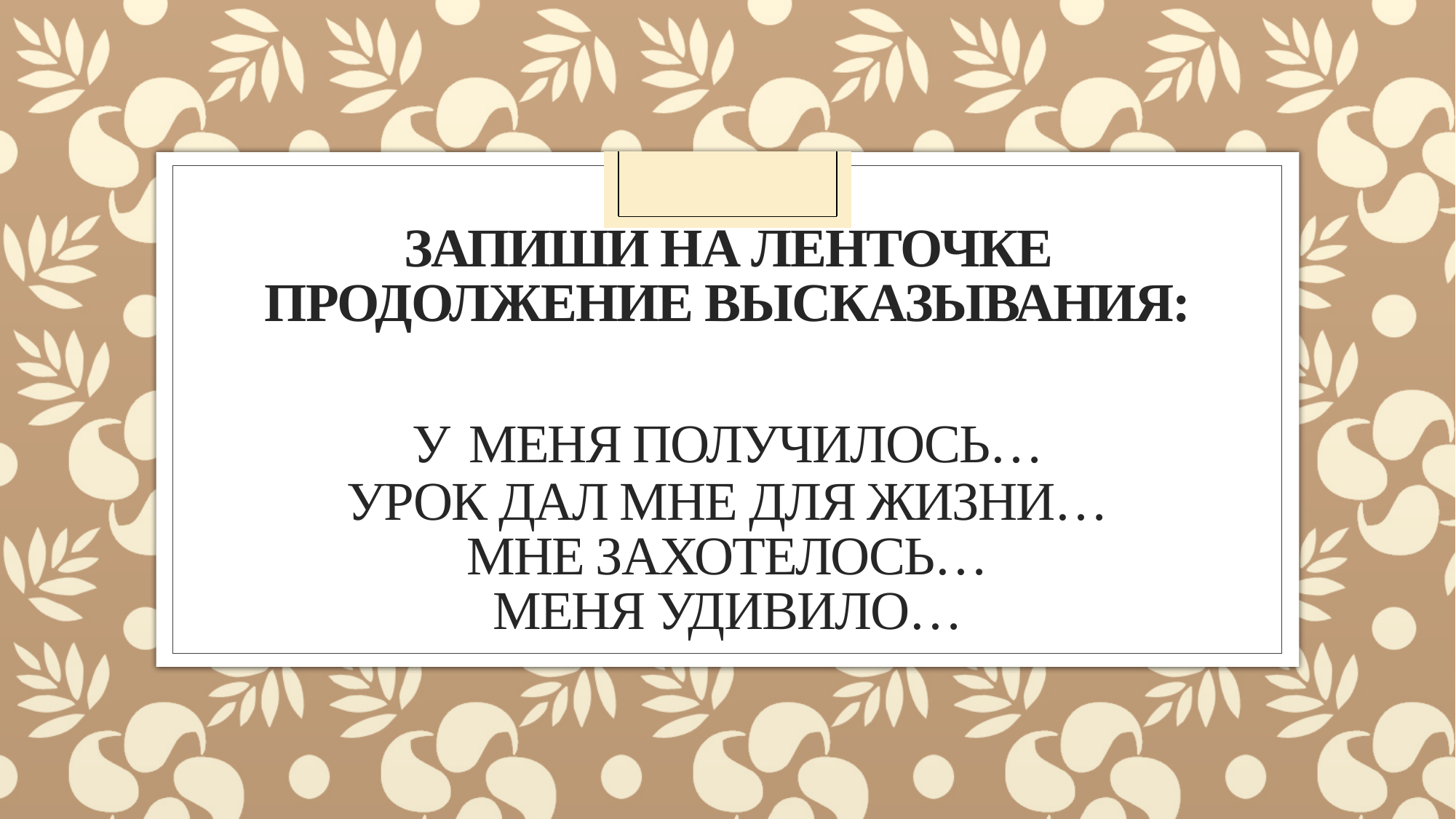

# Запиши на ленточке продолжение высказывания: у меня получилось… Урок дал мне для жизни… мне захотелось… меня удивило…